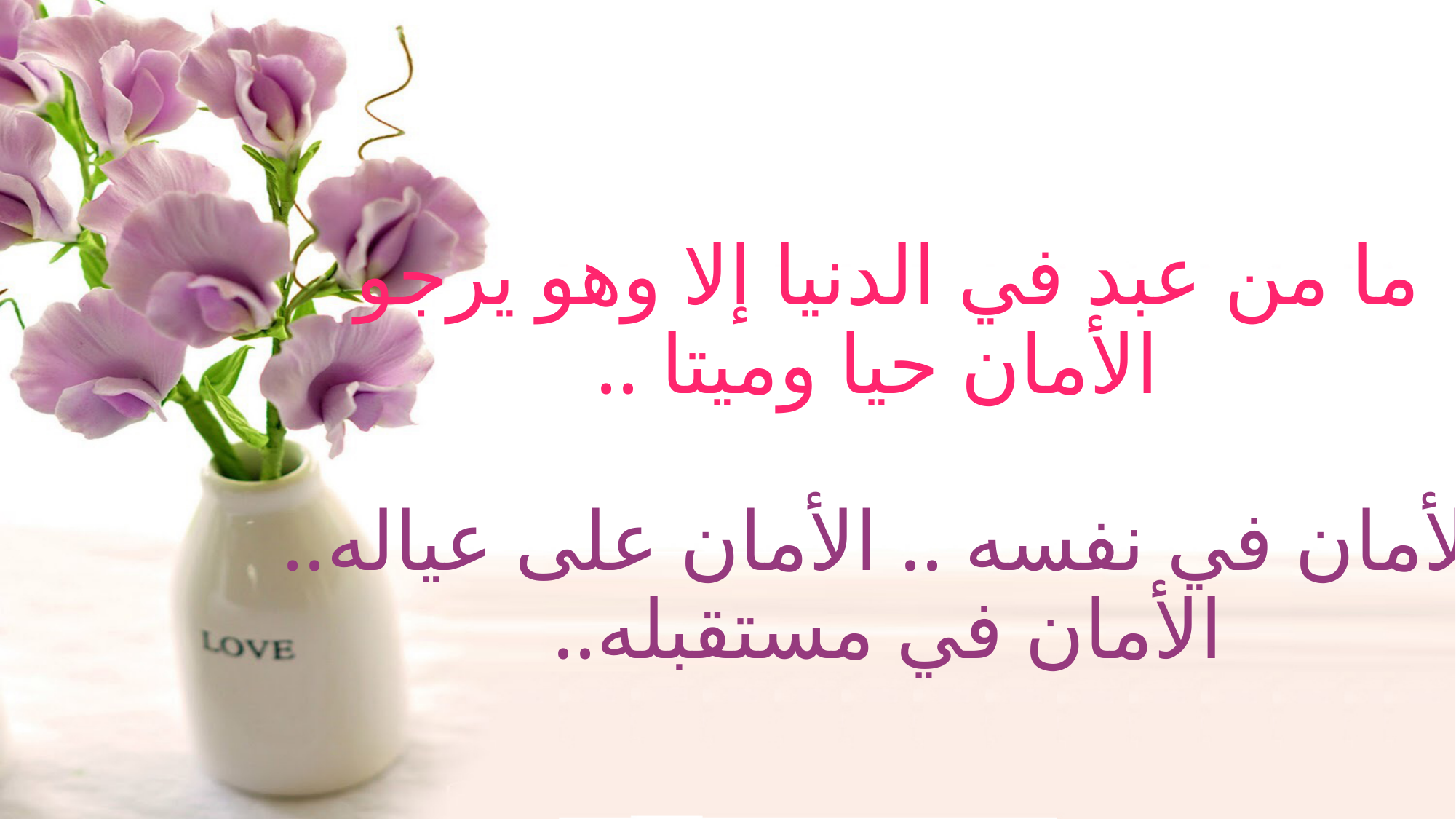

# ما من عبد في الدنيا إلا وهو يرجو الأمان حيا وميتا .. الأمان في نفسه .. الأمان على عياله.. الأمان في مستقبله..